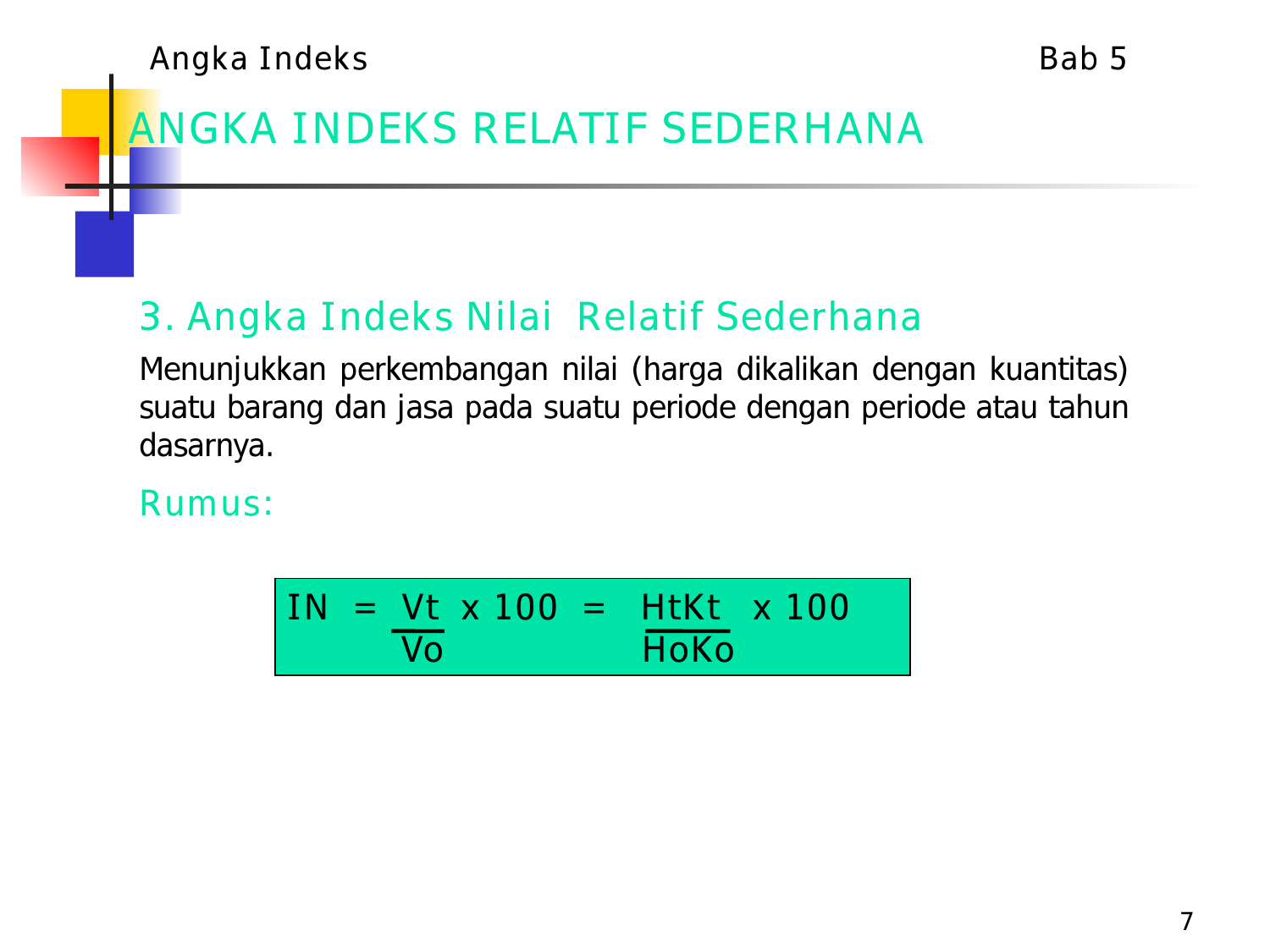

Angka Indeks						Bab 5
ANGKA INDEKS RELATIF SEDERHANA
3. Angka Indeks Nilai  Relatif Sederhana
Menunjukkan perkembangan nilai (harga dikalikan dengan kuantitas) suatu barang dan jasa pada suatu periode dengan periode atau tahun dasarnya.
Rumus:

IN  =  Vt  x 100  =   HtKt   x 100
           Vo                   HoKo

7